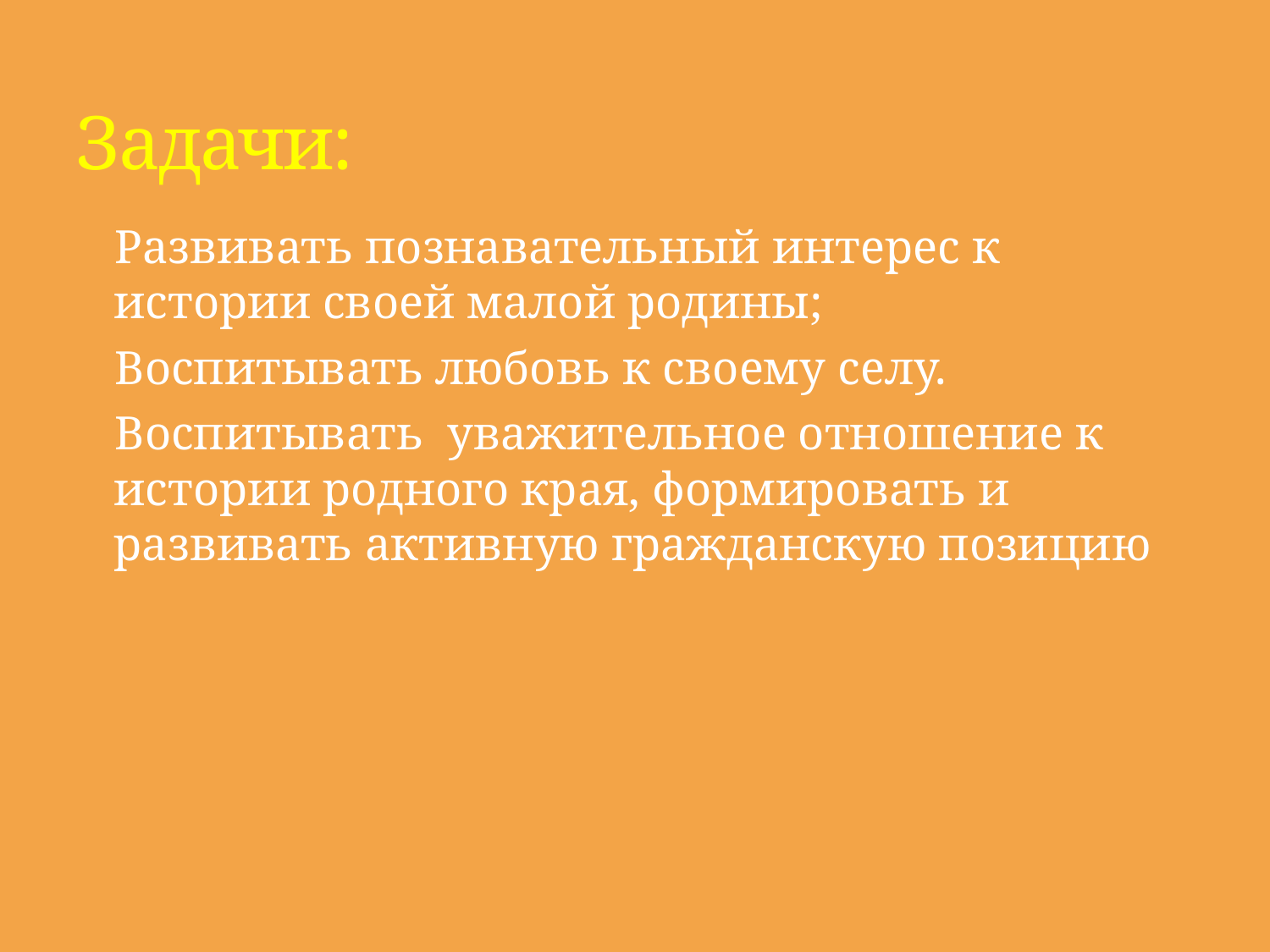

# Задачи:
Развивать познавательный интерес к истории своей малой родины;
Воспитывать любовь к своему селу.
Воспитывать  уважительное отношение к истории родного края, формировать и развивать активную гражданскую позицию